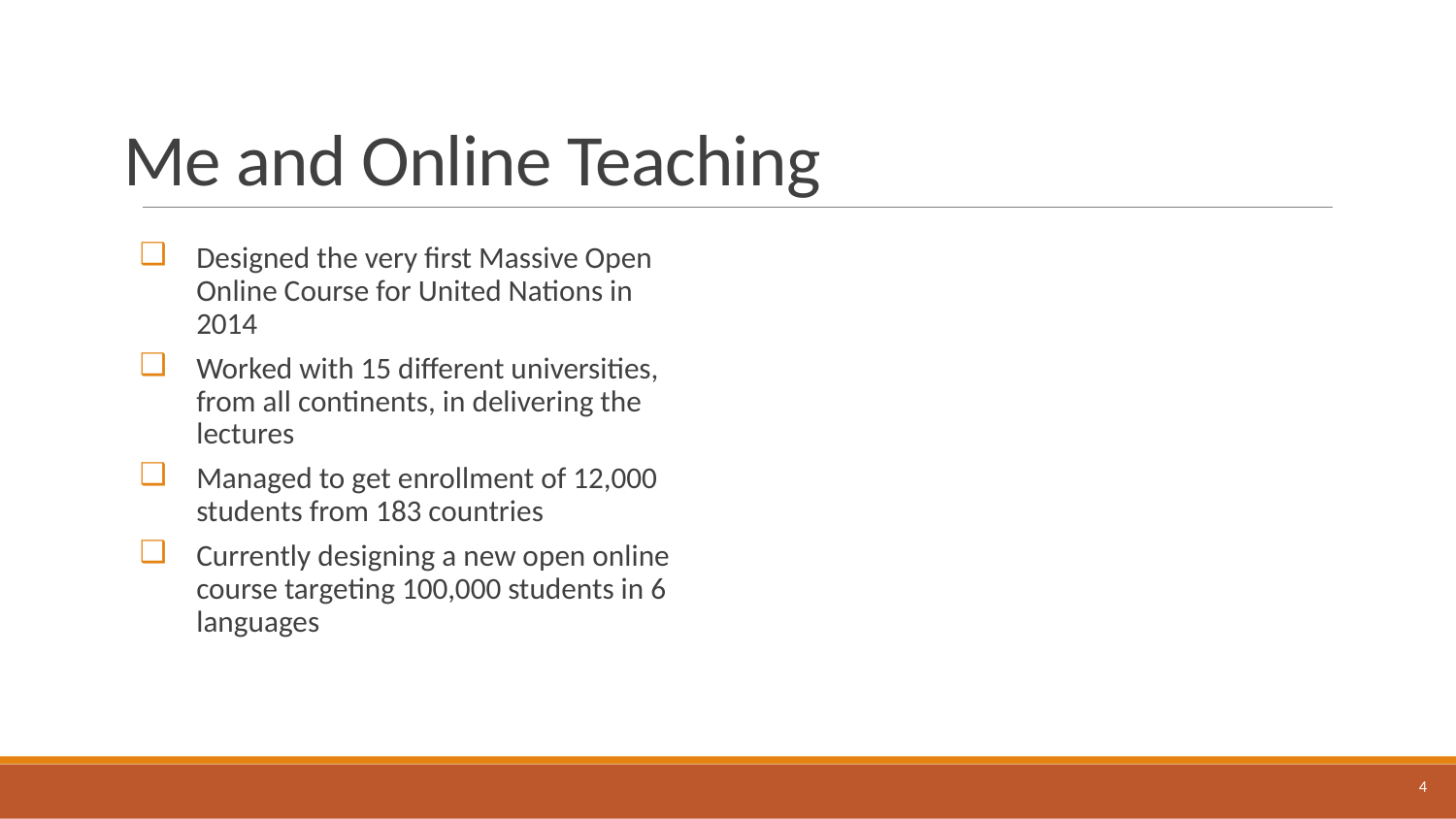

# Me and Online Teaching
Designed the very first Massive Open Online Course for United Nations in 2014
Worked with 15 different universities, from all continents, in delivering the lectures
Managed to get enrollment of 12,000 students from 183 countries
Currently designing a new open online course targeting 100,000 students in 6 languages
4